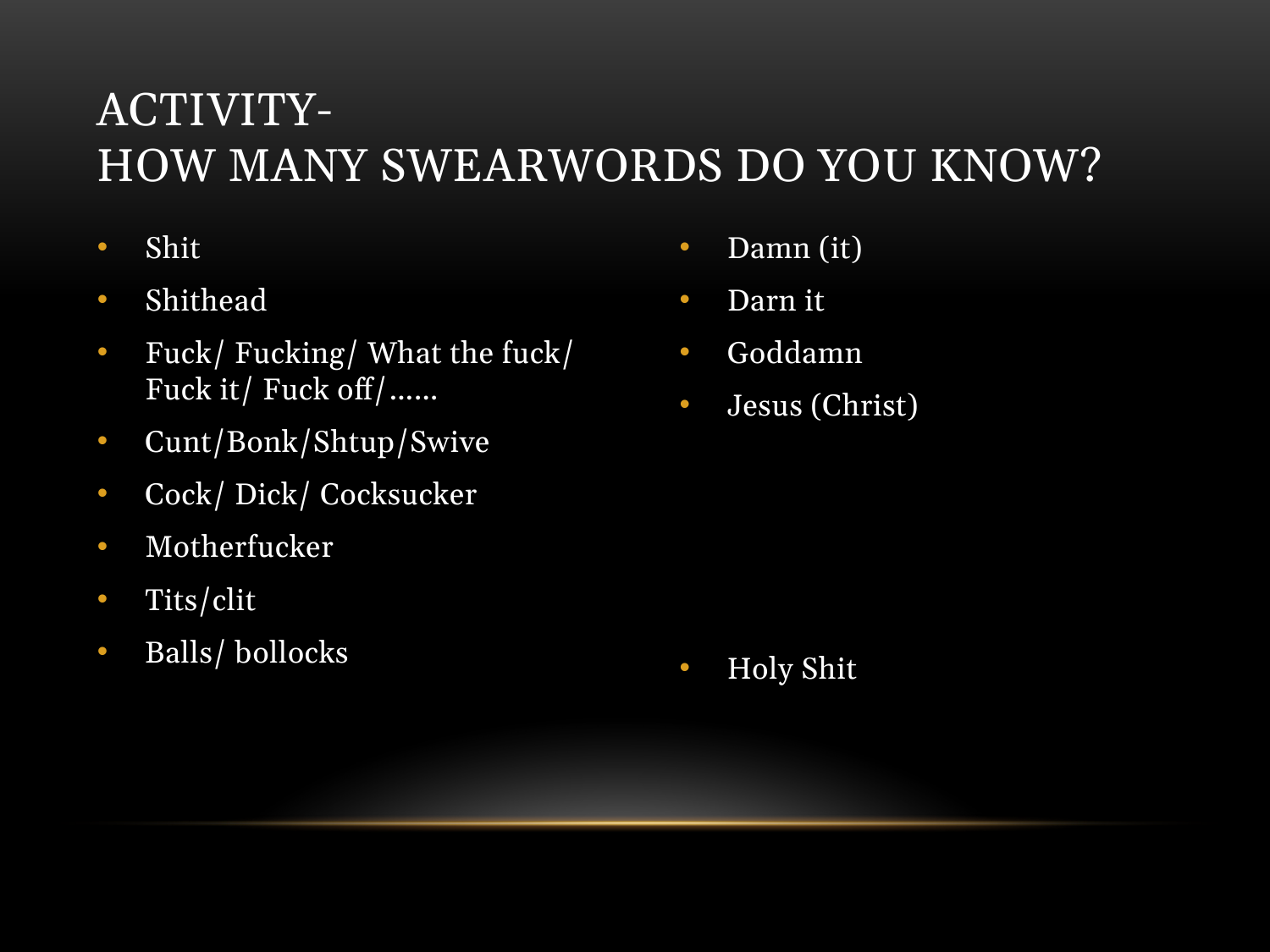

# Activity- How many swearwords do you know?
Shit
Shithead
Fuck/ Fucking/ What the fuck/ Fuck it/ Fuck off/……
Cunt/Bonk/Shtup/Swive
Cock/ Dick/ Cocksucker
Motherfucker
Tits/clit
Balls/ bollocks

Damn (it)
Darn it
Goddamn
Jesus (Christ)

Holy Shit